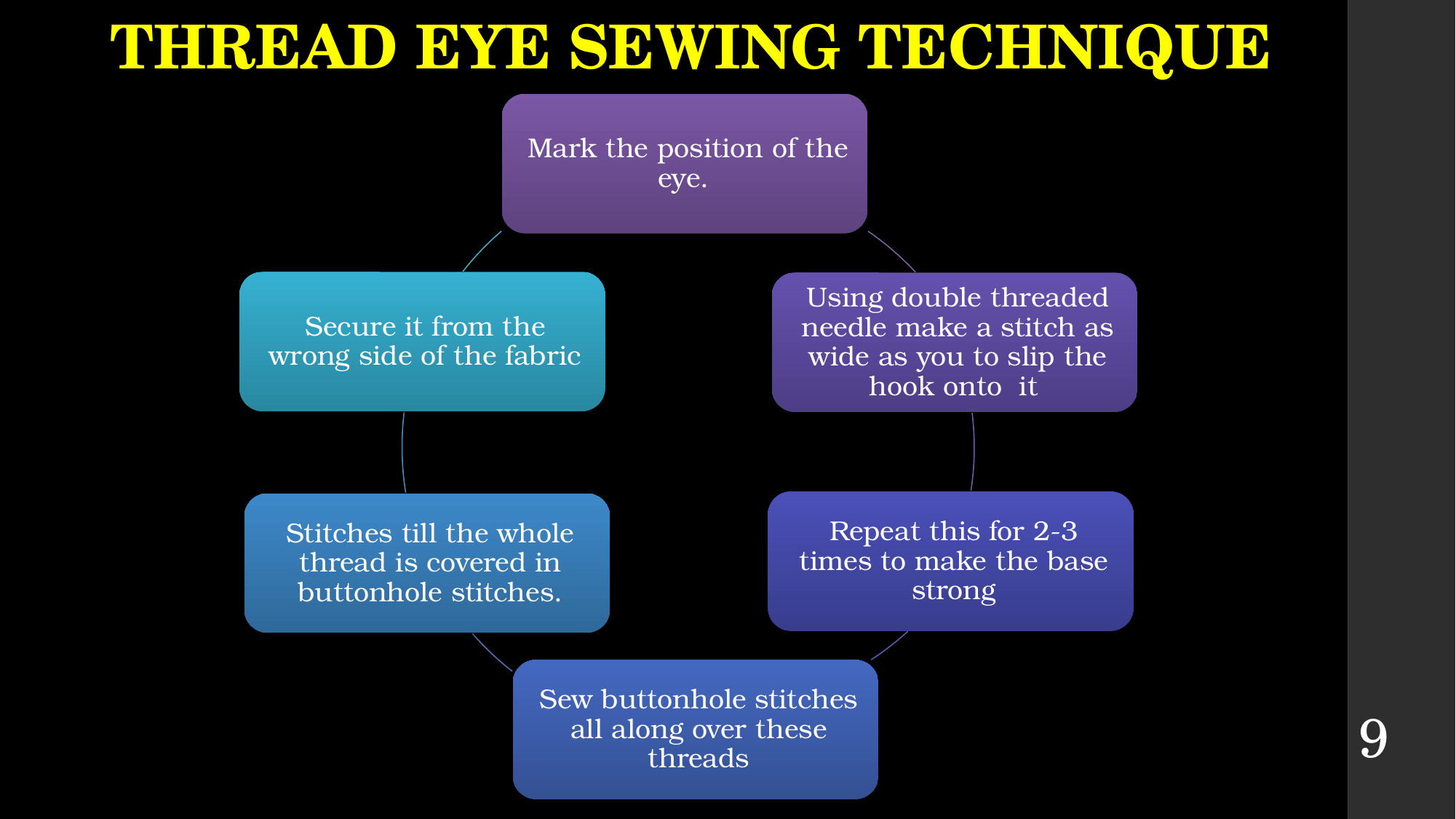

# THREAD EYE SEWING TECHNIQUE
Mark the position of the eye.
Using double threaded needle make a stitch as wide as you to slip the hook onto  it
Repeat this for 2-3 times to make the base strong
Sew buttonhole stitches all along over these threads
Stitches till the whole thread is covered in buttonhole stitches.
Secure it from the wrong side of the fabric
9